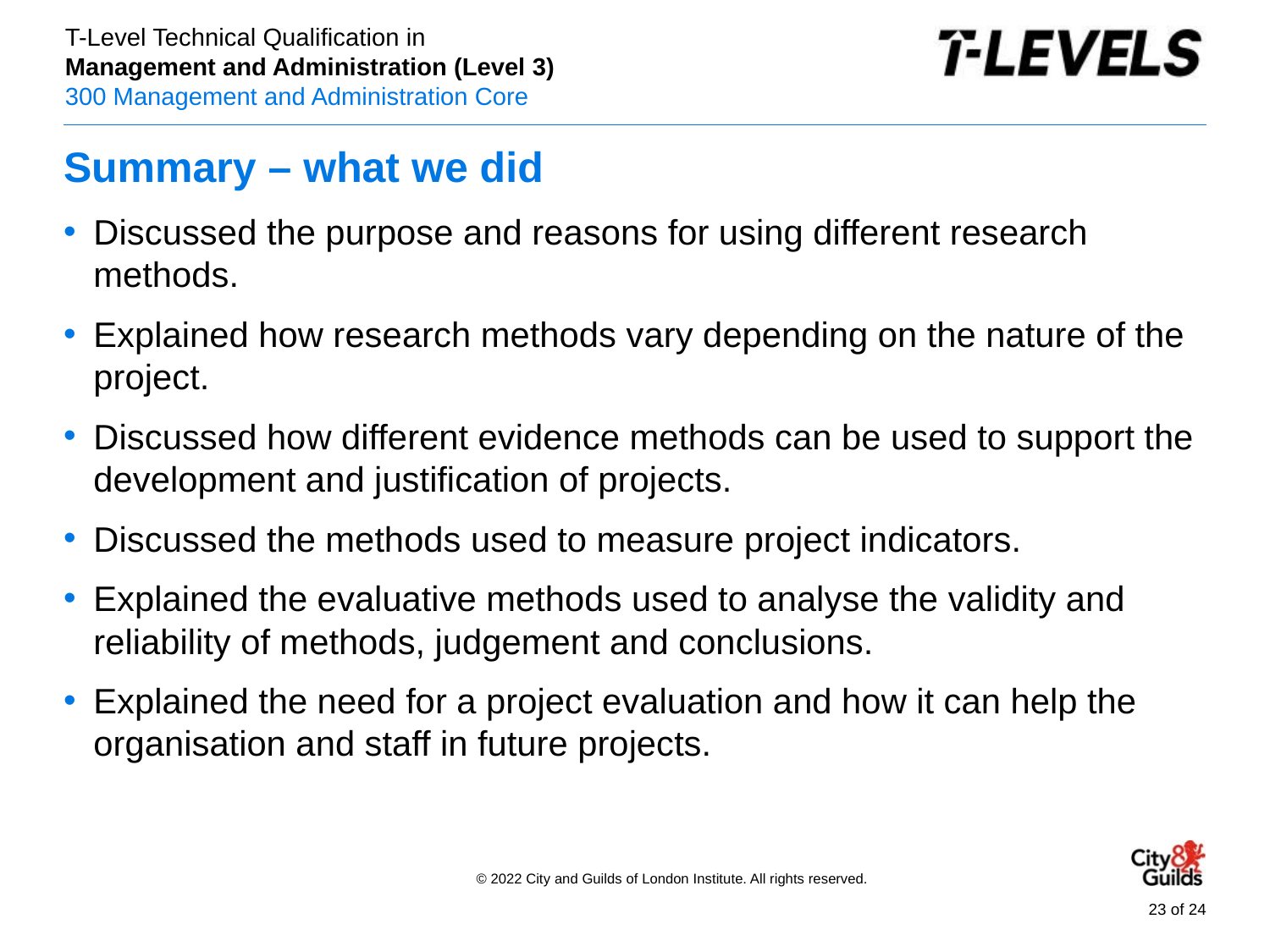

# Summary – what we did
Discussed the purpose and reasons for using different research methods.
Explained how research methods vary depending on the nature of the project.
Discussed how different evidence methods can be used to support the development and justification of projects.
Discussed the methods used to measure project indicators.
Explained the evaluative methods used to analyse the validity and reliability of methods, judgement and conclusions.
Explained the need for a project evaluation and how it can help the organisation and staff in future projects.